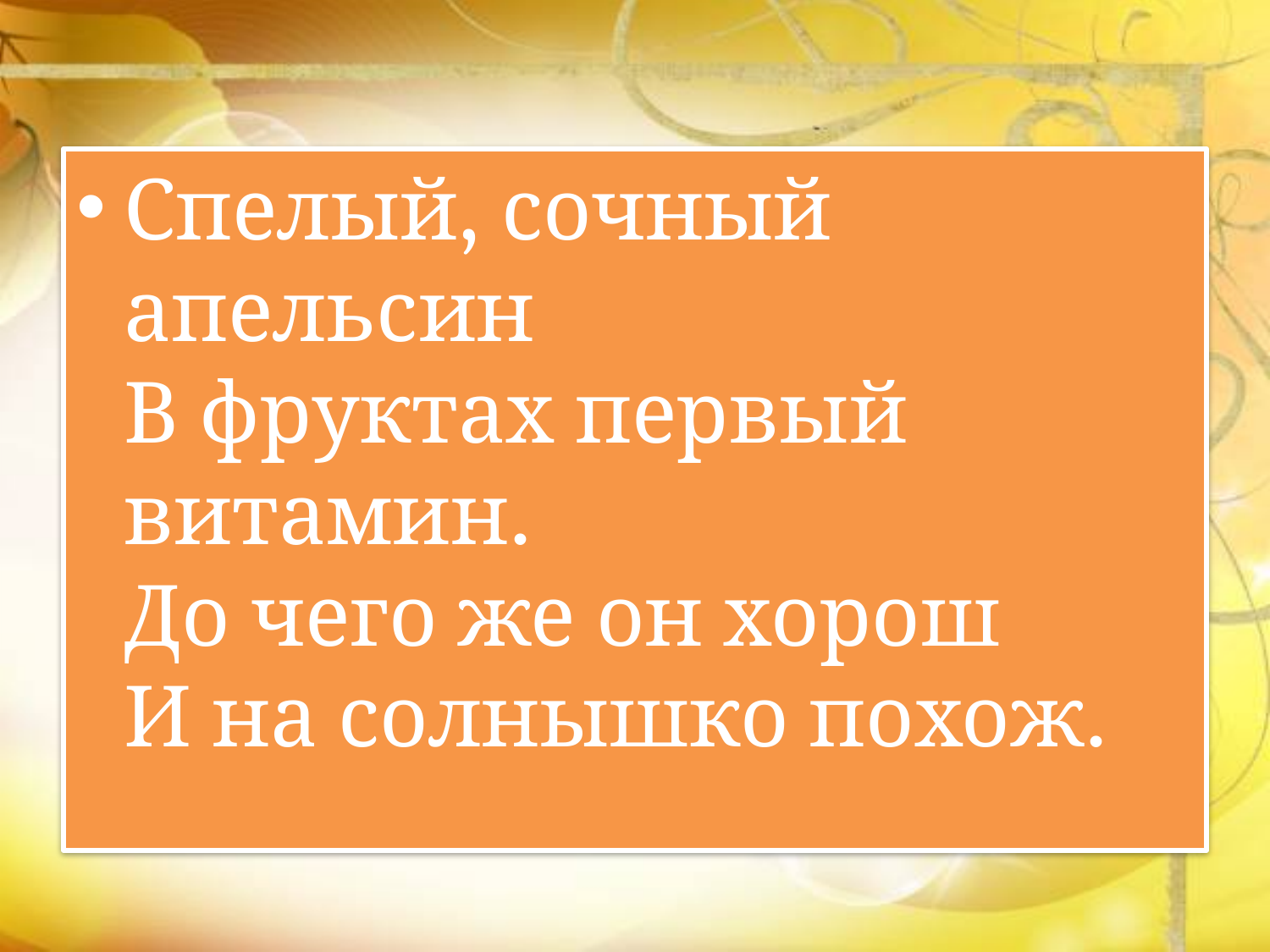

#
Спелый, сочный апельсин
В фруктах первый витамин.
До чего же он хорош
И на солнышко похож.